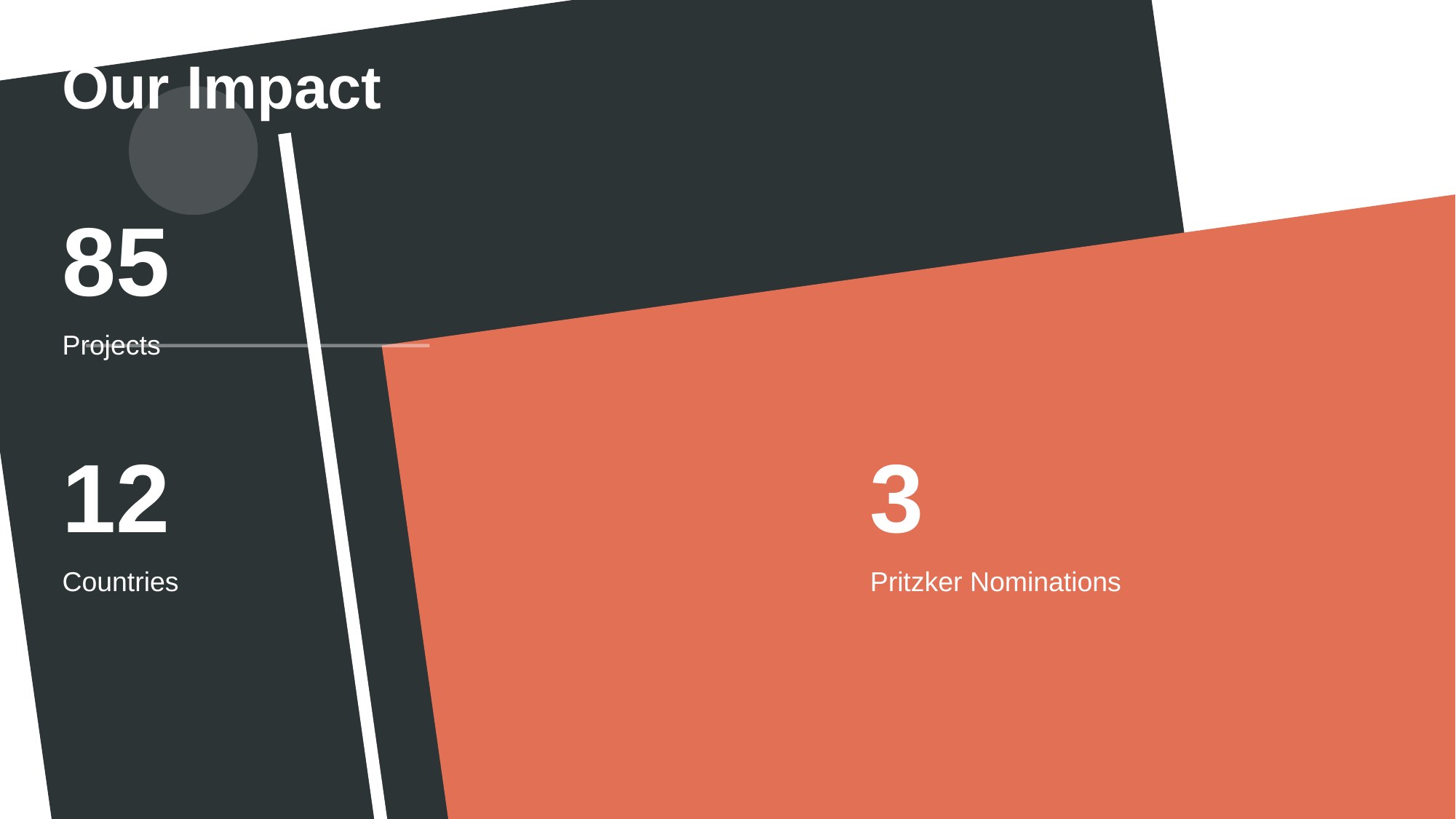

Our Impact

85

Projects

12
3

Countries
Pritzker Nominations